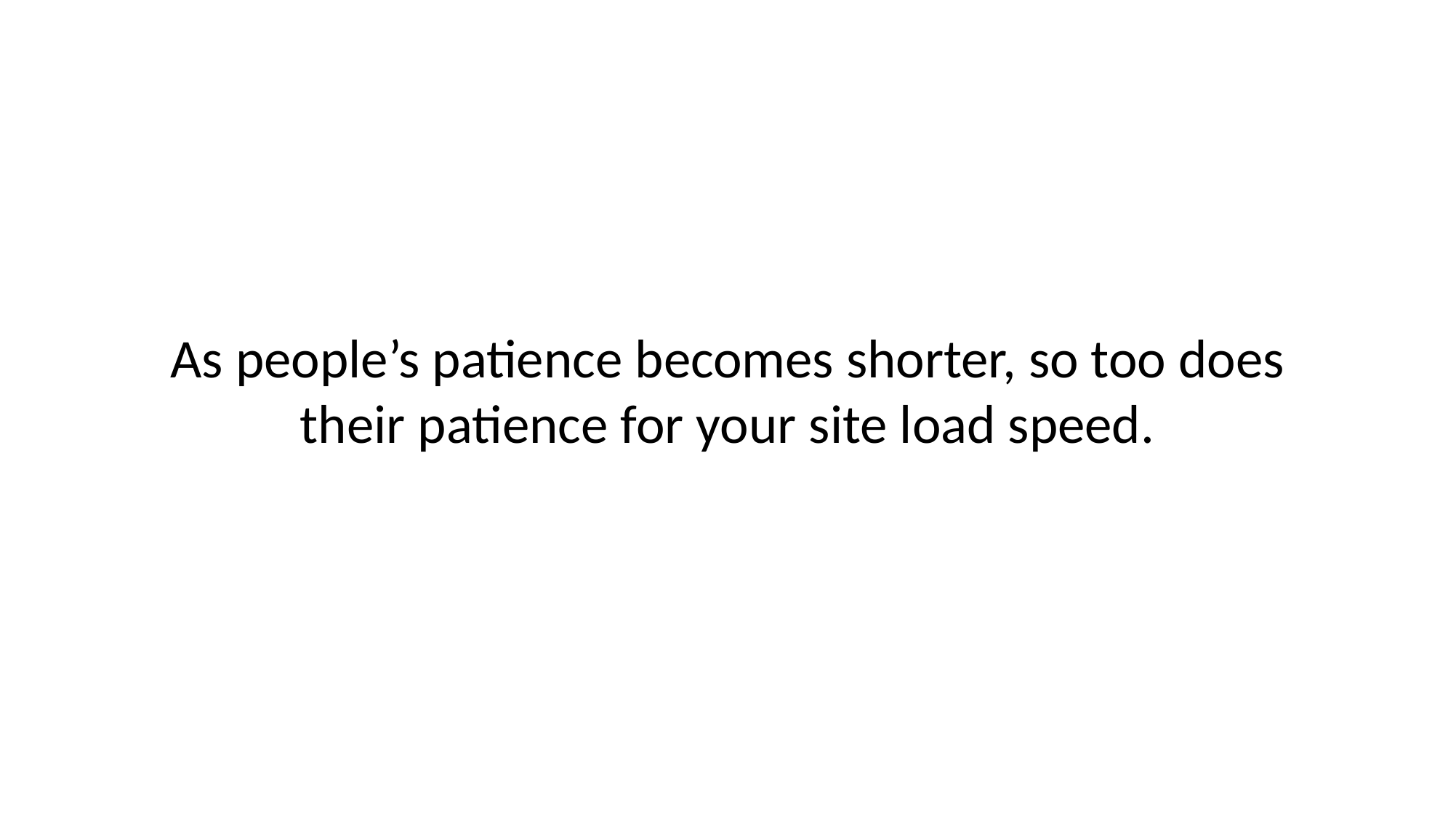

# As people’s patience becomes shorter, so too does their patience for your site load speed.